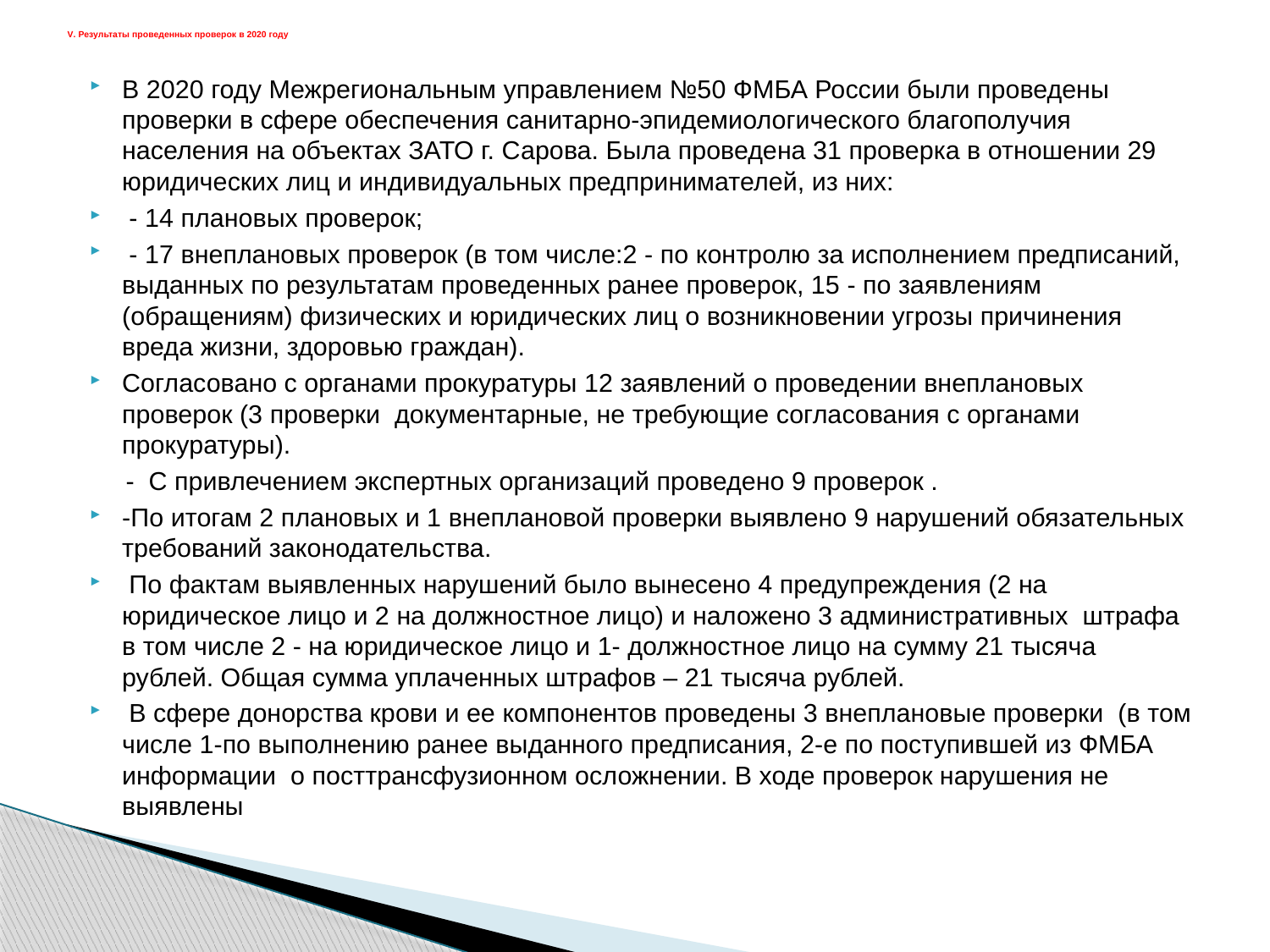

# V. Результаты проведенных проверок в 2020 году
В 2020 году Межрегиональным управлением №50 ФМБА России были проведены проверки в сфере обеспечения санитарно-эпидемиологического благополучия населения на объектах ЗАТО г. Сарова. Была проведена 31 проверка в отношении 29 юридических лиц и индивидуальных предпринимателей, из них:
 - 14 плановых проверок;
 - 17 внеплановых проверок (в том числе:2 - по контролю за исполнением предписаний, выданных по результатам проведенных ранее проверок, 15 - по заявлениям (обращениям) физических и юридических лиц о возникновении угрозы причинения вреда жизни, здоровью граждан).
Согласовано с органами прокуратуры 12 заявлений о проведении внеплановых проверок (3 проверки  документарные, не требующие согласования с органами прокуратуры).
     -  С привлечением экспертных организаций проведено 9 проверок .
-По итогам 2 плановых и 1 внеплановой проверки выявлено 9 нарушений обязательных требований законодательства.
 По фактам выявленных нарушений было вынесено 4 предупреждения (2 на юридическое лицо и 2 на должностное лицо) и наложено 3 административных  штрафа в том числе 2 - на юридическое лицо и 1- должностное лицо на сумму 21 тысяча рублей. Общая сумма уплаченных штрафов – 21 тысяча рублей.
 В сфере донорства крови и ее компонентов проведены 3 внеплановые проверки  (в том числе 1-по выполнению ранее выданного предписания, 2-е по поступившей из ФМБА информации  о посттрансфузионном осложнении. В ходе проверок нарушения не выявлены